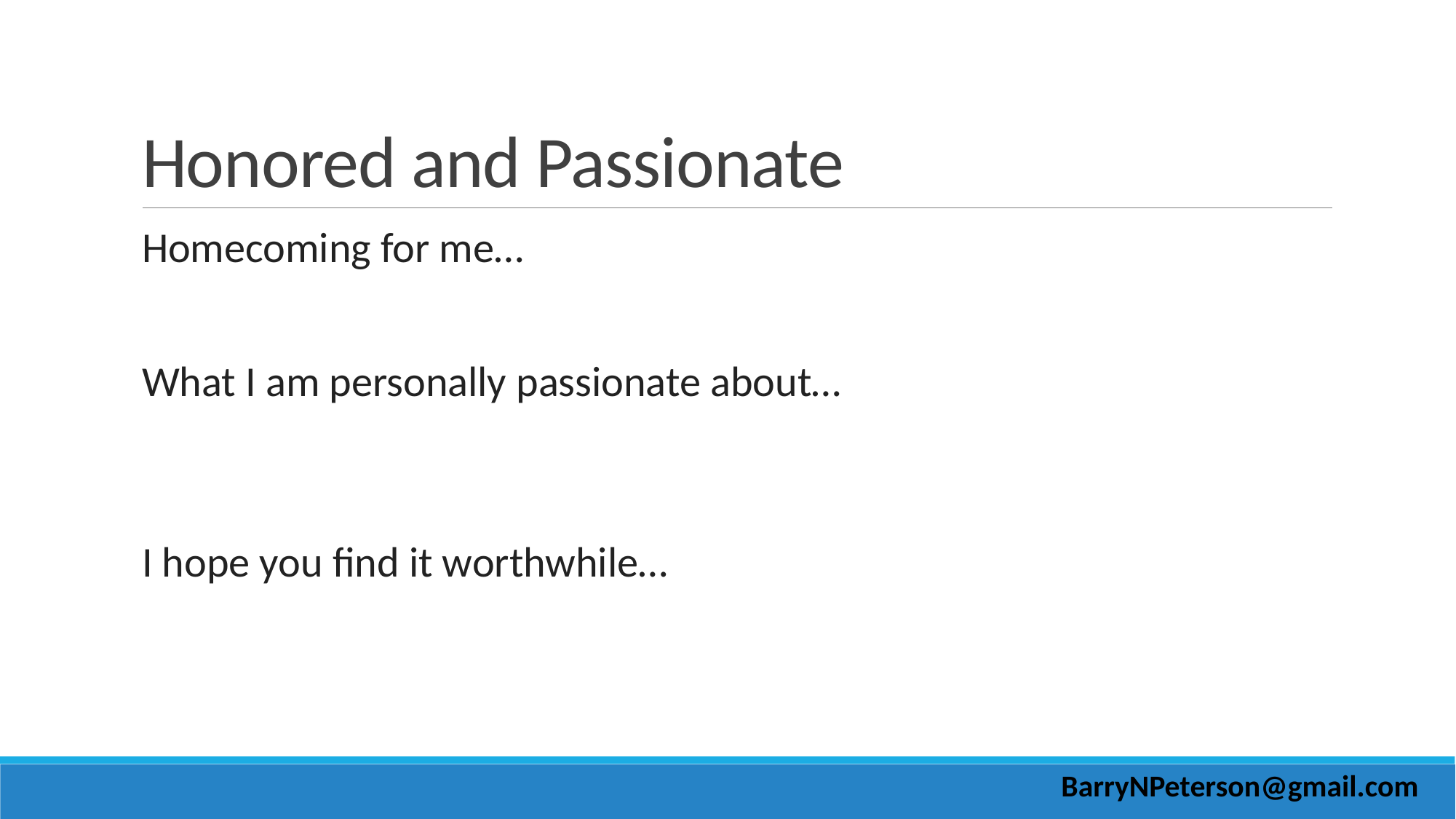

# Honored and Passionate
Homecoming for me…

What I am personally passionate about…

I hope you find it worthwhile…

BarryNPeterson@gmail.com